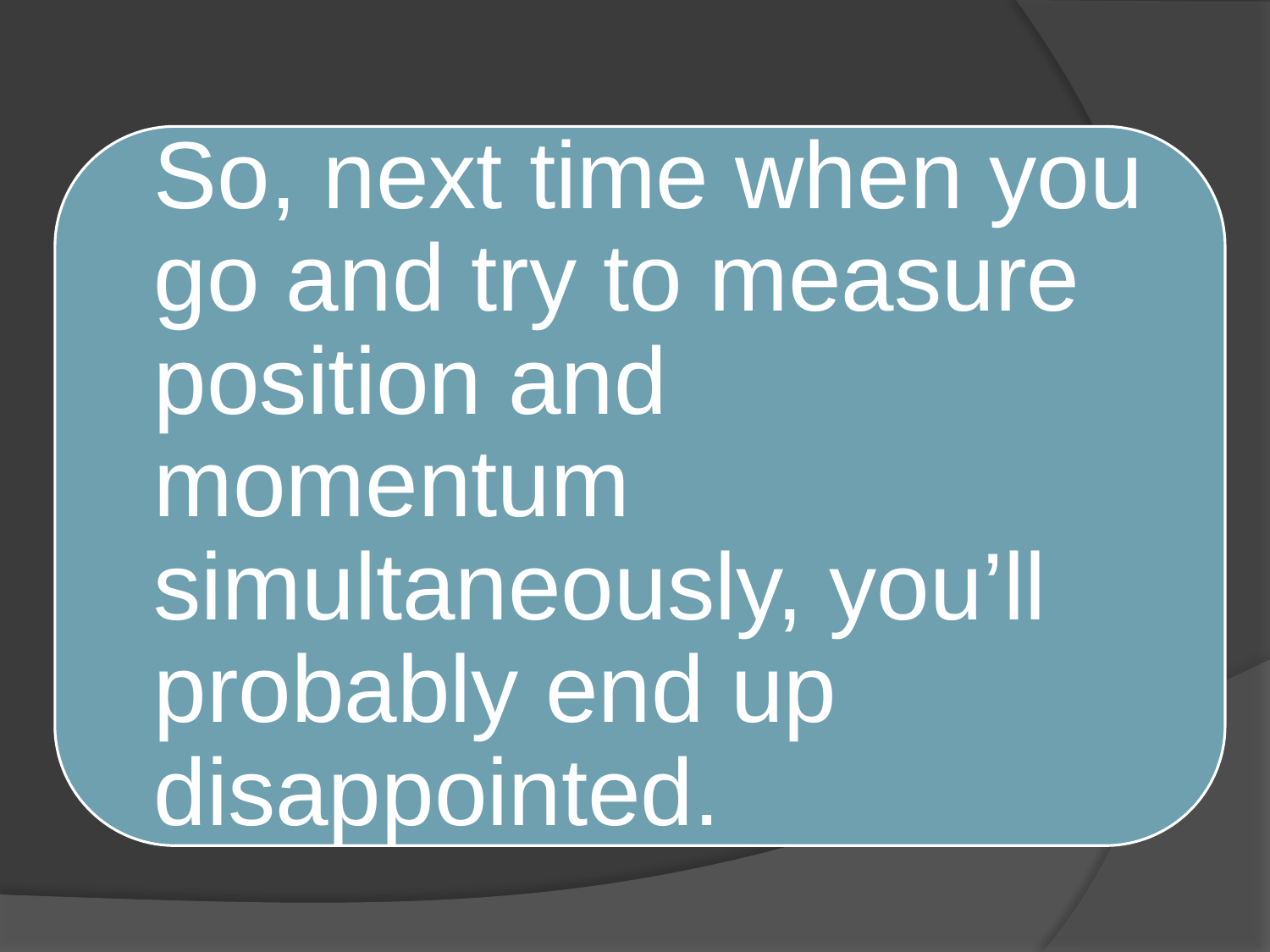

So, next time when you go and try to measure position and momentum simultaneously, you’ll probably end up disappointed.